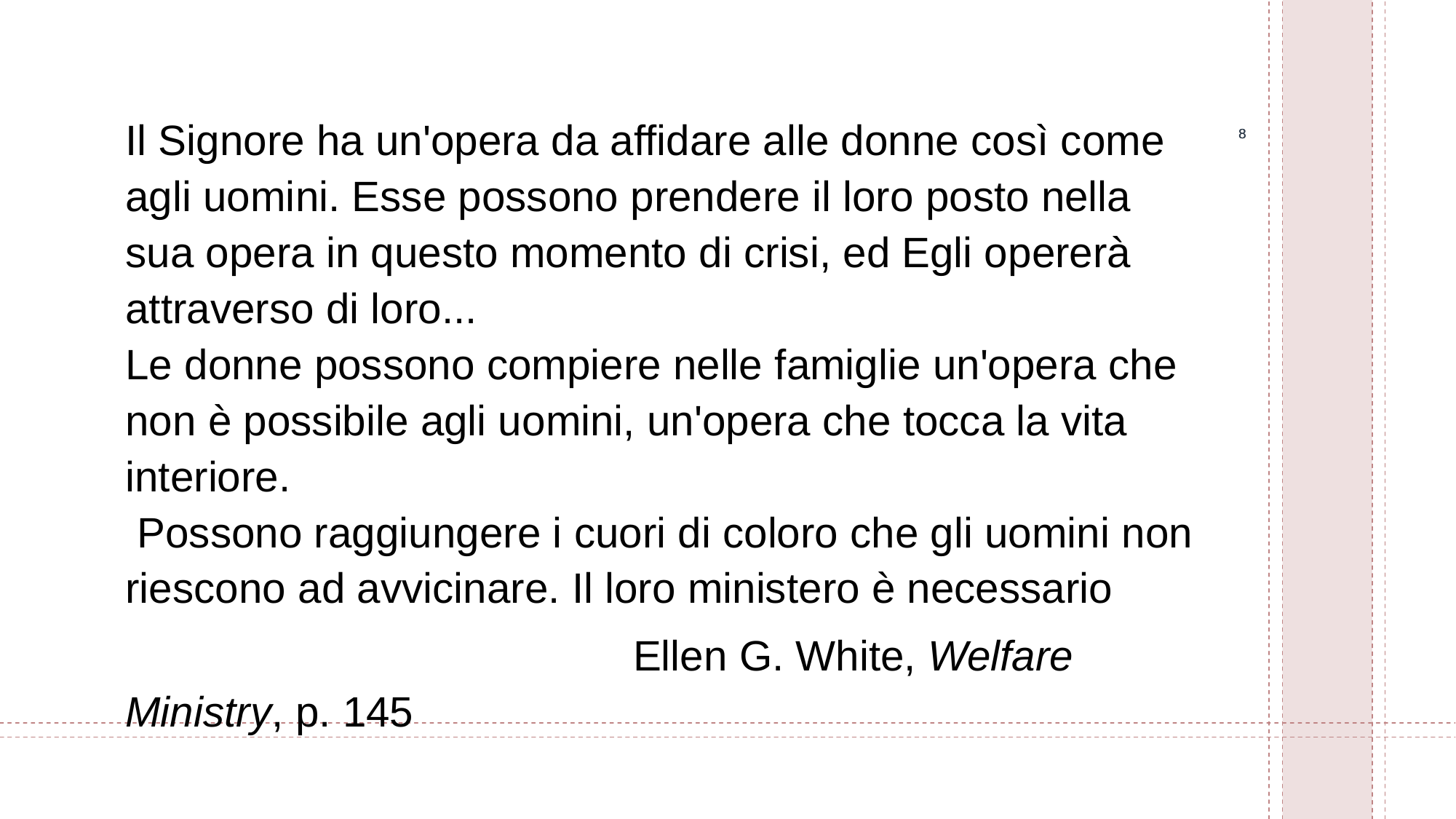

Il Signore ha un'opera da affidare alle donne così come agli uomini. Esse possono prendere il loro posto nella sua opera in questo momento di crisi, ed Egli opererà attraverso di loro...
Le donne possono compiere nelle famiglie un'opera che non è possibile agli uomini, un'opera che tocca la vita interiore.
 Possono raggiungere i cuori di coloro che gli uomini non riescono ad avvicinare. Il loro ministero è necessario
				      Ellen G. White, Welfare Ministry, p. 145

8
8